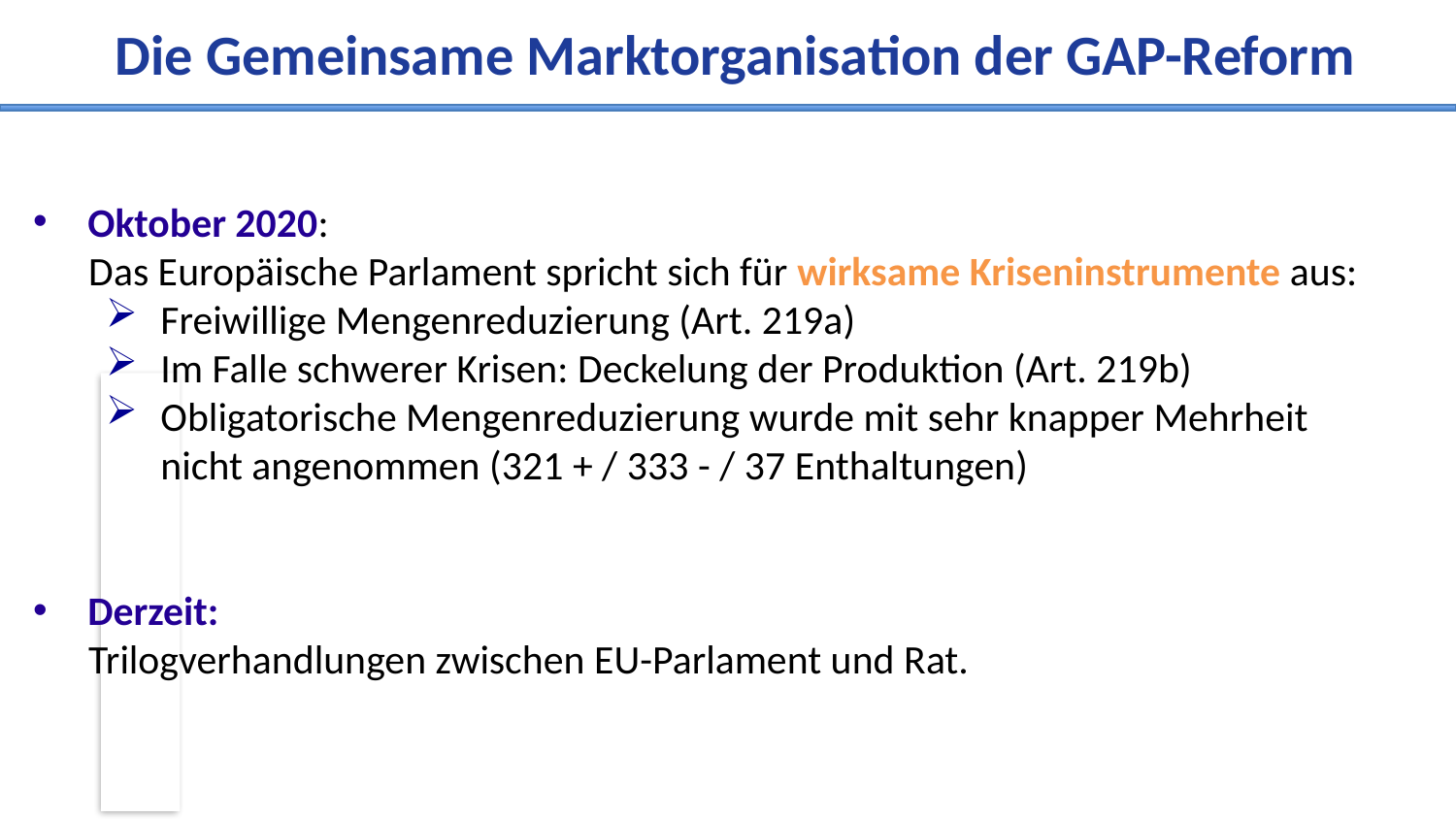

Die Gemeinsame Marktorganisation der GAP-Reform

Oktober 2020:
      Das Europäische Parlament spricht sich für wirksame Kriseninstrumente aus:
Freiwillige Mengenreduzierung (Art. 219a)
Im Falle schwerer Krisen: Deckelung der Produktion (Art. 219b)
Obligatorische Mengenreduzierung wurde mit sehr knapper Mehrheit nicht angenommen (321 + / 333 - / 37 Enthaltungen)

Derzeit:
      Trilogverhandlungen zwischen EU-Parlament und Rat.